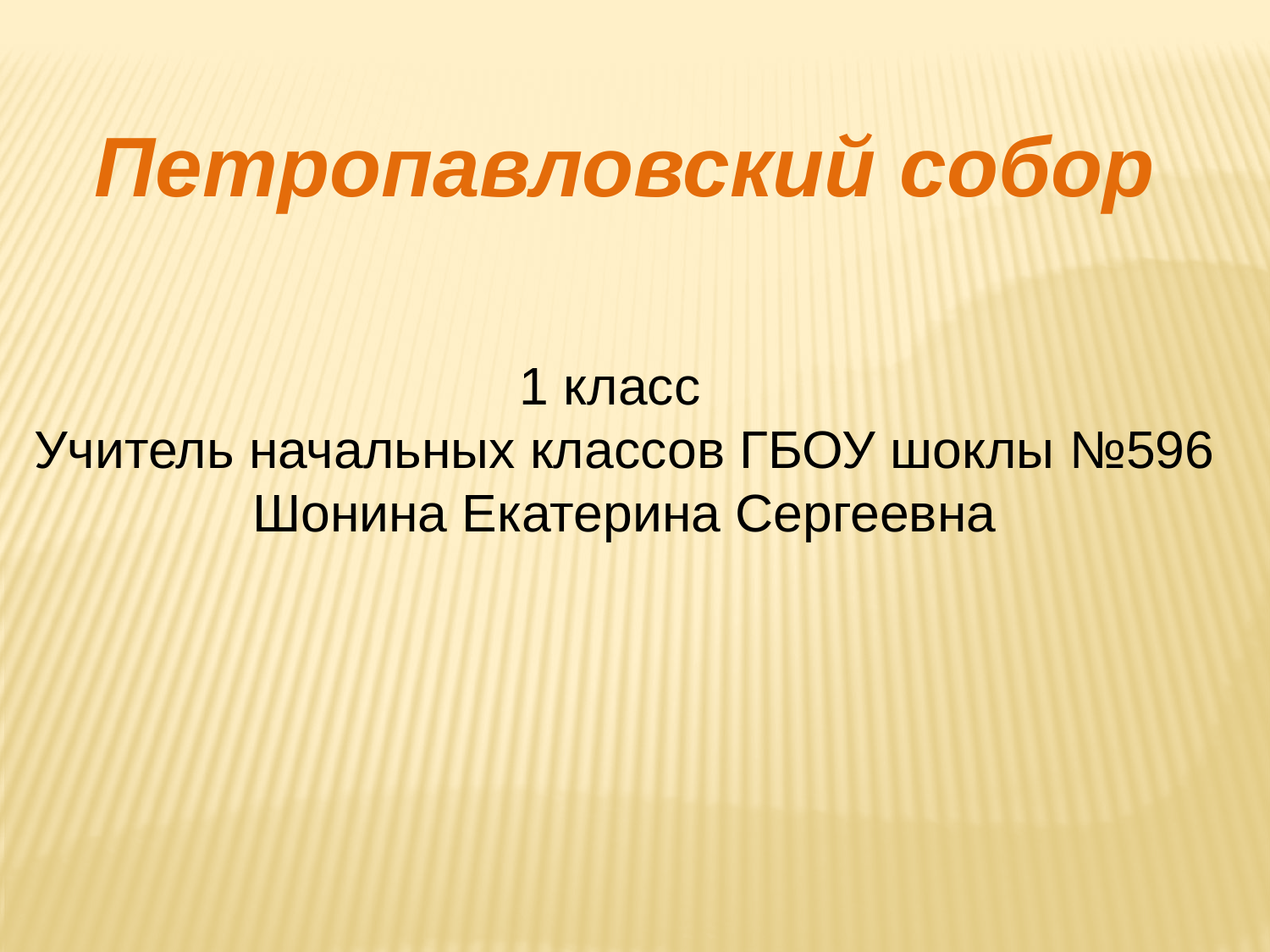

Петропавловский собор

1 класс
Учитель начальных классов ГБОУ шоклы №596
Шонина Екатерина Сергеевна